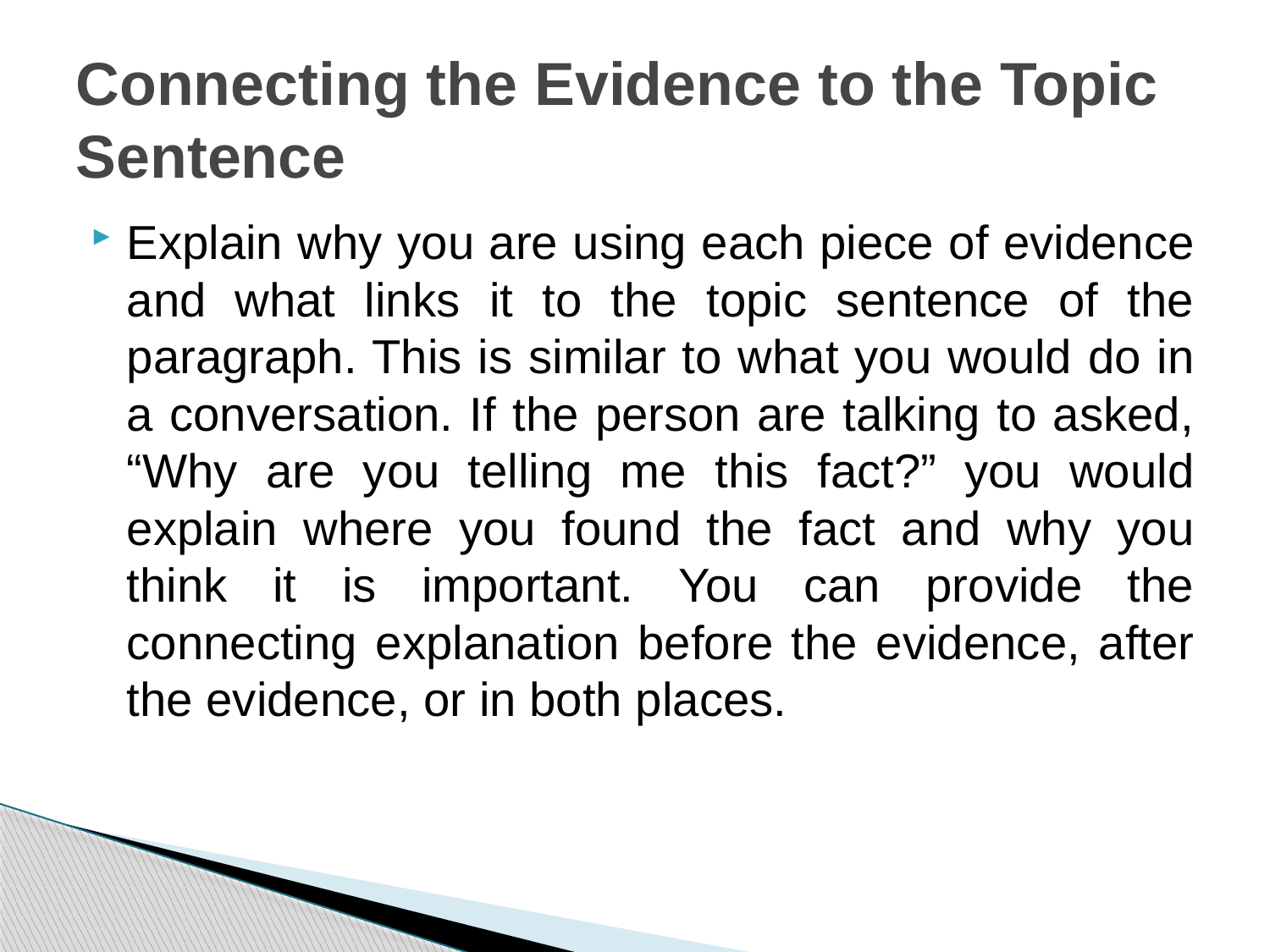

# Connecting the Evidence to the Topic Sentence
Explain why you are using each piece of evidence and what links it to the topic sentence of the paragraph. This is similar to what you would do in a conversation. If the person are talking to asked, “Why are you telling me this fact?” you would explain where you found the fact and why you think it is important. You can provide the connecting explanation before the evidence, after the evidence, or in both places.